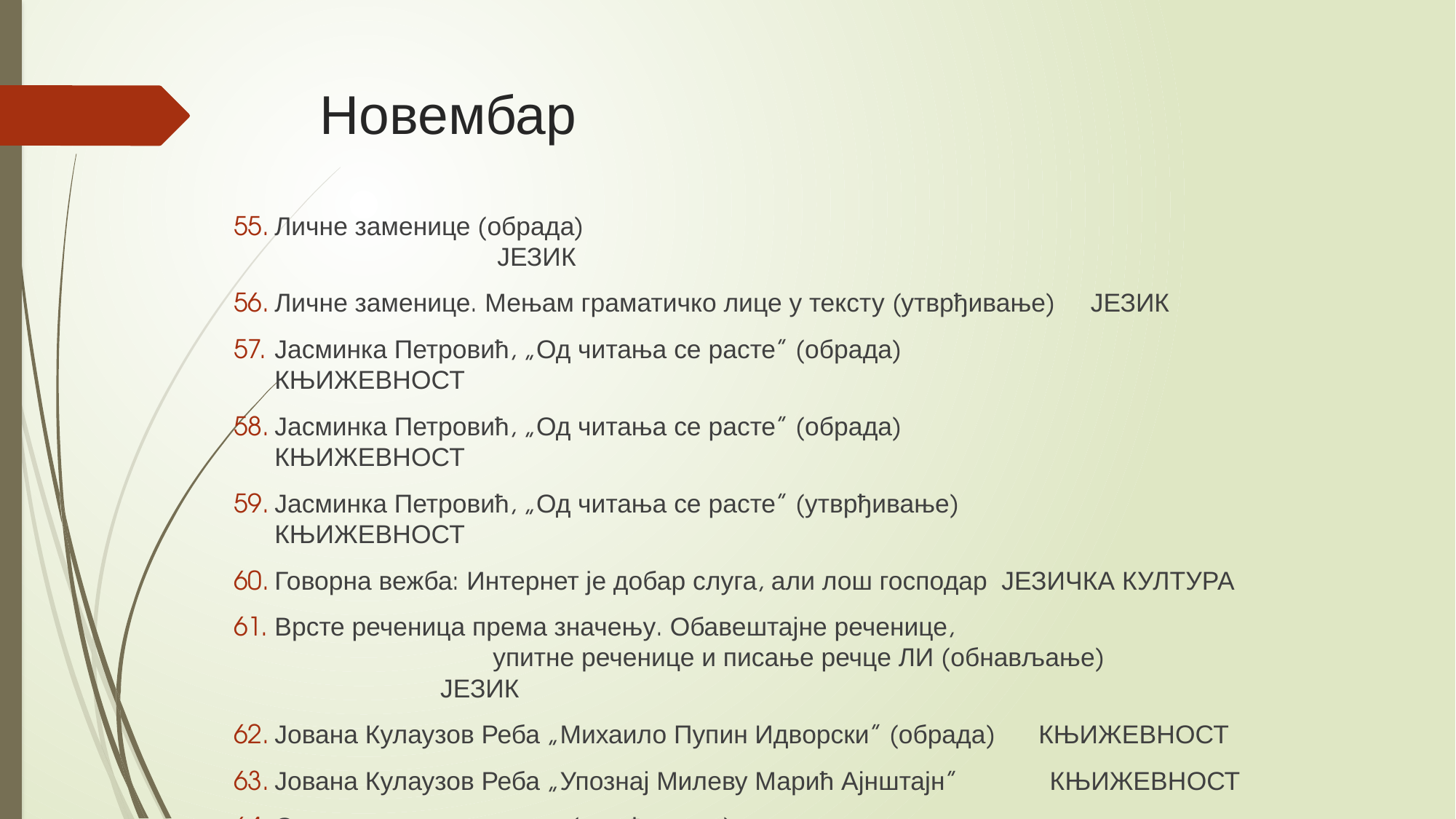

# Новембар
Личне заменице (обрада) 								                ЈЕЗИК
Личне заменице. Мењам граматичко лице у тексту (утврђивање)     ЈЕЗИК
Јасминка Петровић, „Од читања се расте” (обрада) 			КЊИЖЕВНОСТ
Јасминка Петровић, „Од читања се расте” (обрада) 			КЊИЖЕВНОСТ
Јасминка Петровић, „Од читања се расте” (утврђивање) 		КЊИЖЕВНОСТ
Говорна вежба: Интернет је добар слуга, али лош господар  ЈЕЗИЧКА КУЛТУРА
Врсте реченица према значењу. Обавештајне реченице, 					упитне реченице и писање речце ЛИ (обнављање) 			        ЈЕЗИК
Јована Кулаузов Реба „Михаило Пупин Идворски” (обрада) 	КЊИЖЕВНОСТ
Јована Кулаузов Реба „Упознај Милеву Марић Ајнштајн”             КЊИЖЕВНОСТ
О књижевним ликовима (утврђивање) 						КЊИЖЕВНОСТ